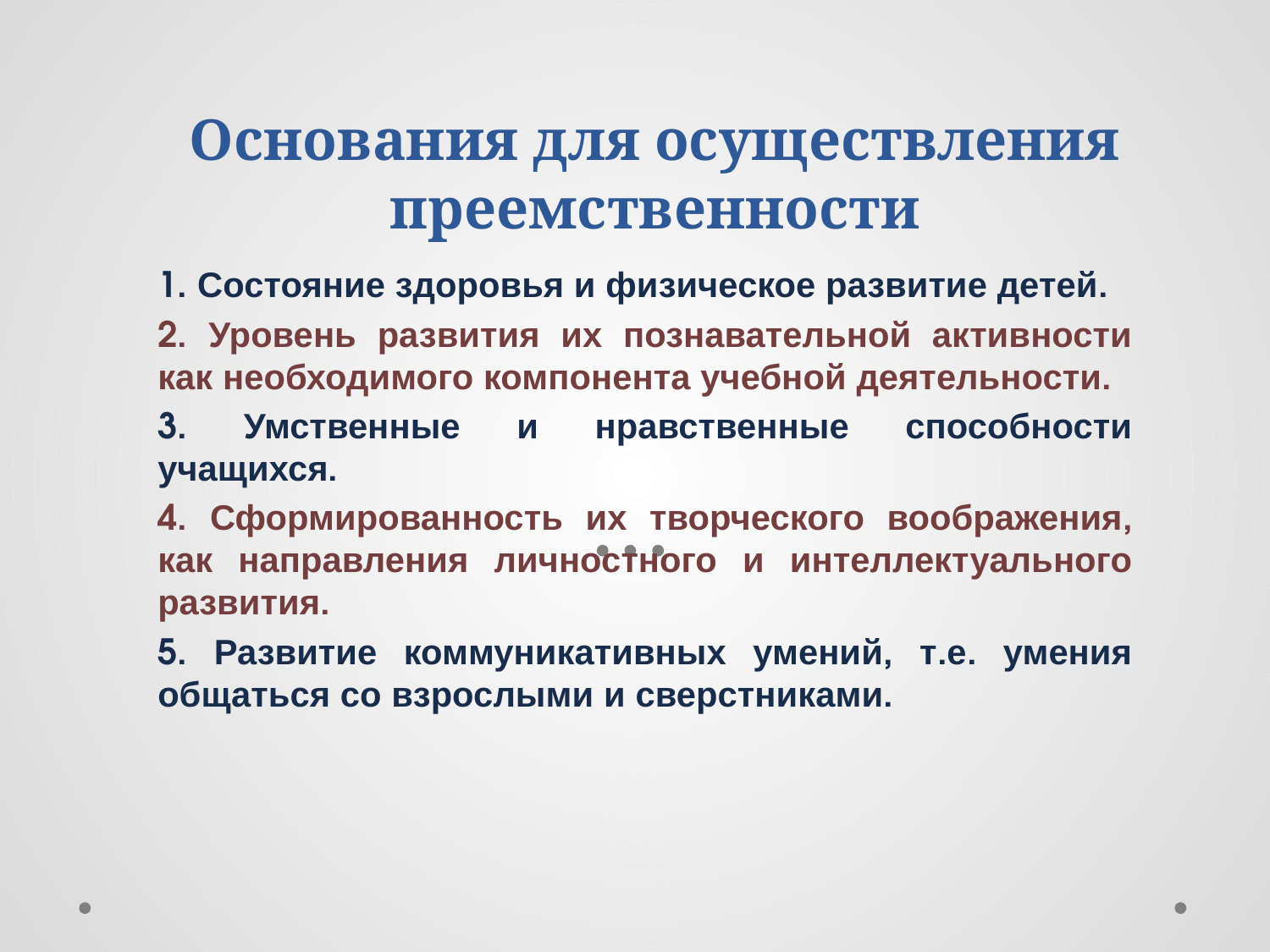

# Основания для осуществления преемственности
1. Состояние здоровья и физическое развитие детей.
2. Уровень развития их познавательной активности как необходимого компонента учебной деятельности.
3. Умственные и нравственные способности учащихся.
4. Сформированность их творческого воображения, как направления личностного и интеллектуального развития.
5. Развитие коммуникативных умений, т.е. умения общаться со взрослыми и сверстниками.